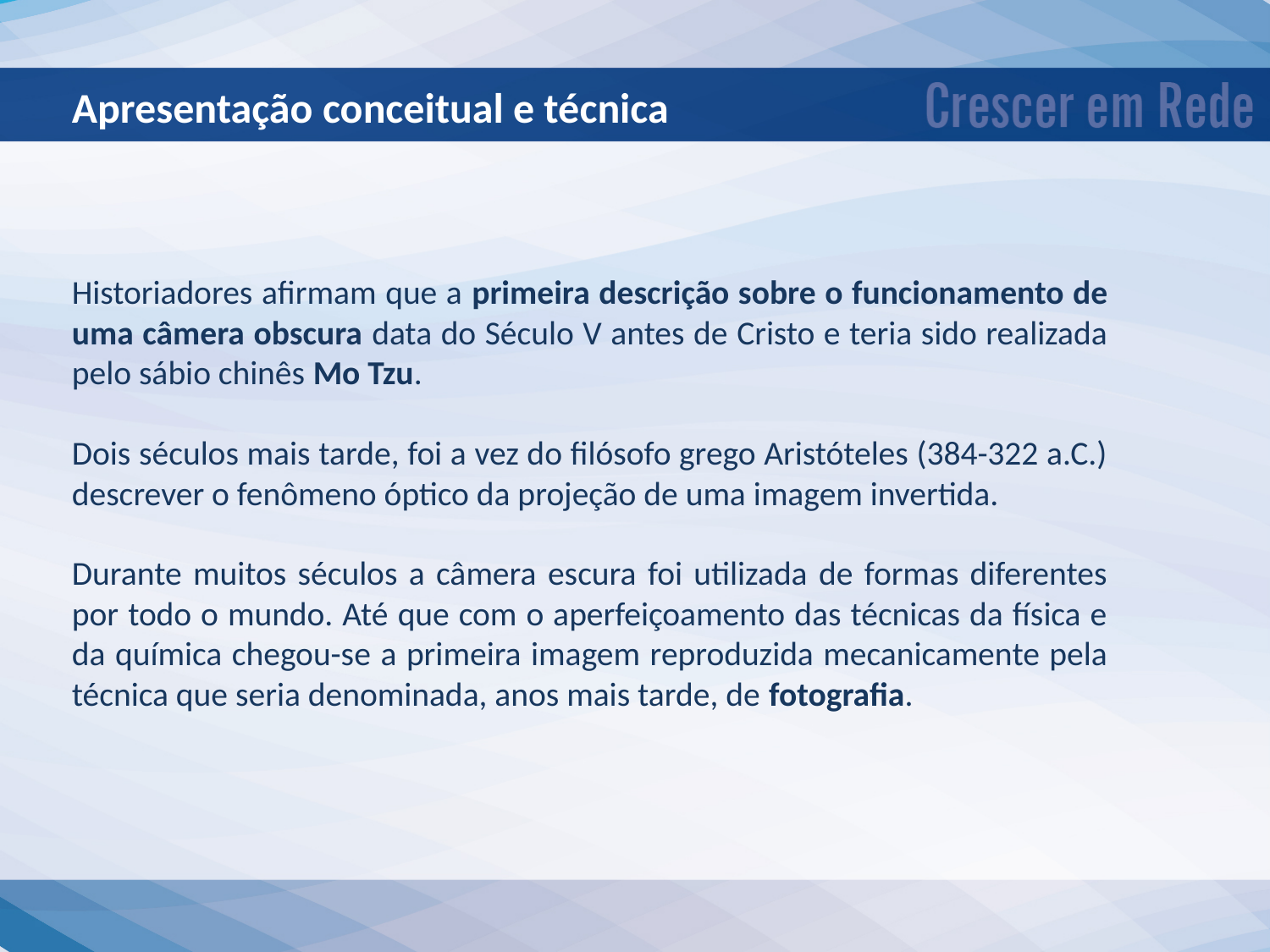

Apresentação conceitual e técnica
Historiadores afirmam que a primeira descrição sobre o funcionamento de uma câmera obscura data do Século V antes de Cristo e teria sido realizada pelo sábio chinês Mo Tzu.

Dois séculos mais tarde, foi a vez do filósofo grego Aristóteles (384-322 a.C.) descrever o fenômeno óptico da projeção de uma imagem invertida.

Durante muitos séculos a câmera escura foi utilizada de formas diferentes por todo o mundo. Até que com o aperfeiçoamento das técnicas da física e da química chegou-se a primeira imagem reproduzida mecanicamente pela técnica que seria denominada, anos mais tarde, de fotografia.